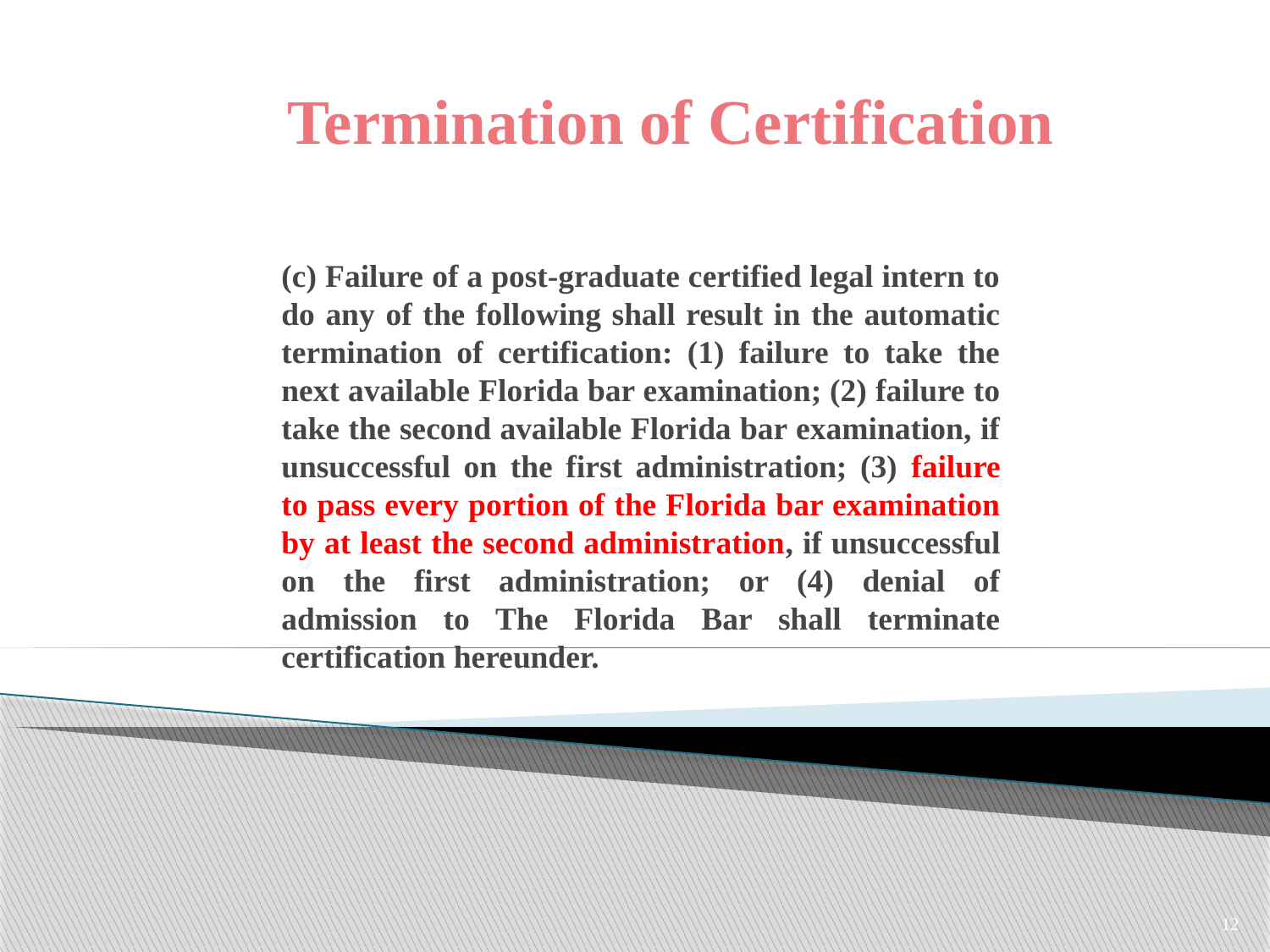

# Termination of Certification

(c) Failure of a post-graduate certified legal intern to do any of the following shall result in the automatic termination of certification: (1) failure to take the next available Florida bar examination; (2) failure to take the second available Florida bar examination, if unsuccessful on the first administration; (3) failure to pass every portion of the Florida bar examination by at least the second administration, if unsuccessful on the first administration; or (4) denial of admission to The Florida Bar shall terminate certification hereunder.

12